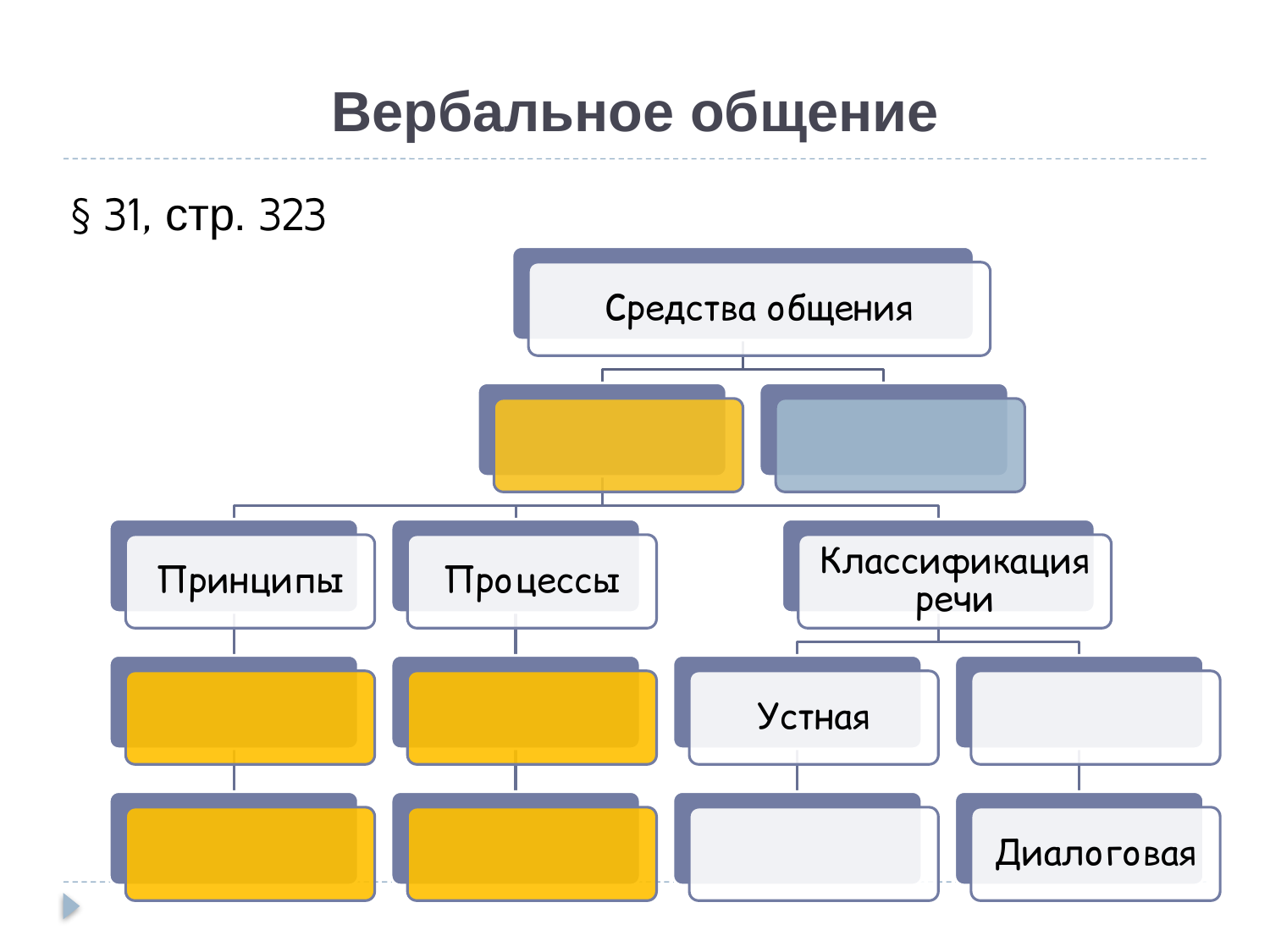

# Вербальное общение
§ 31, стр. 323
Средства общения

Принципы

Процессы

Классификация речи
Устная

Диалоговая